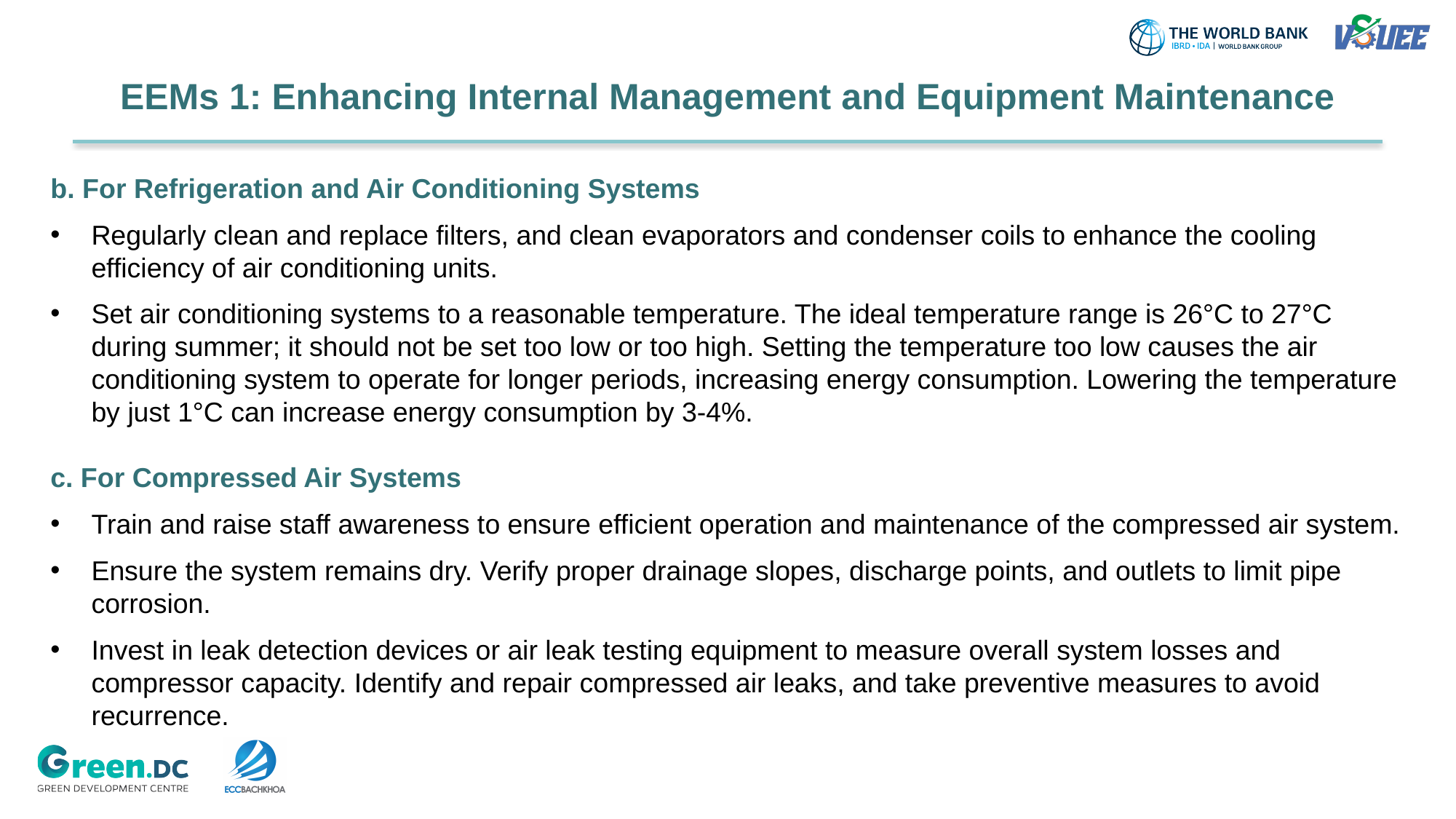

# EEMs 1: Enhancing Internal Management and Equipment Maintenance
b. For Refrigeration and Air Conditioning Systems
Regularly clean and replace filters, and clean evaporators and condenser coils to enhance the cooling efficiency of air conditioning units.
Set air conditioning systems to a reasonable temperature. The ideal temperature range is 26°C to 27°C during summer; it should not be set too low or too high. Setting the temperature too low causes the air conditioning system to operate for longer periods, increasing energy consumption. Lowering the temperature by just 1°C can increase energy consumption by 3-4%.

c. For Compressed Air Systems
Train and raise staff awareness to ensure efficient operation and maintenance of the compressed air system.
Ensure the system remains dry. Verify proper drainage slopes, discharge points, and outlets to limit pipe corrosion.
Invest in leak detection devices or air leak testing equipment to measure overall system losses and compressor capacity. Identify and repair compressed air leaks, and take preventive measures to avoid recurrence.